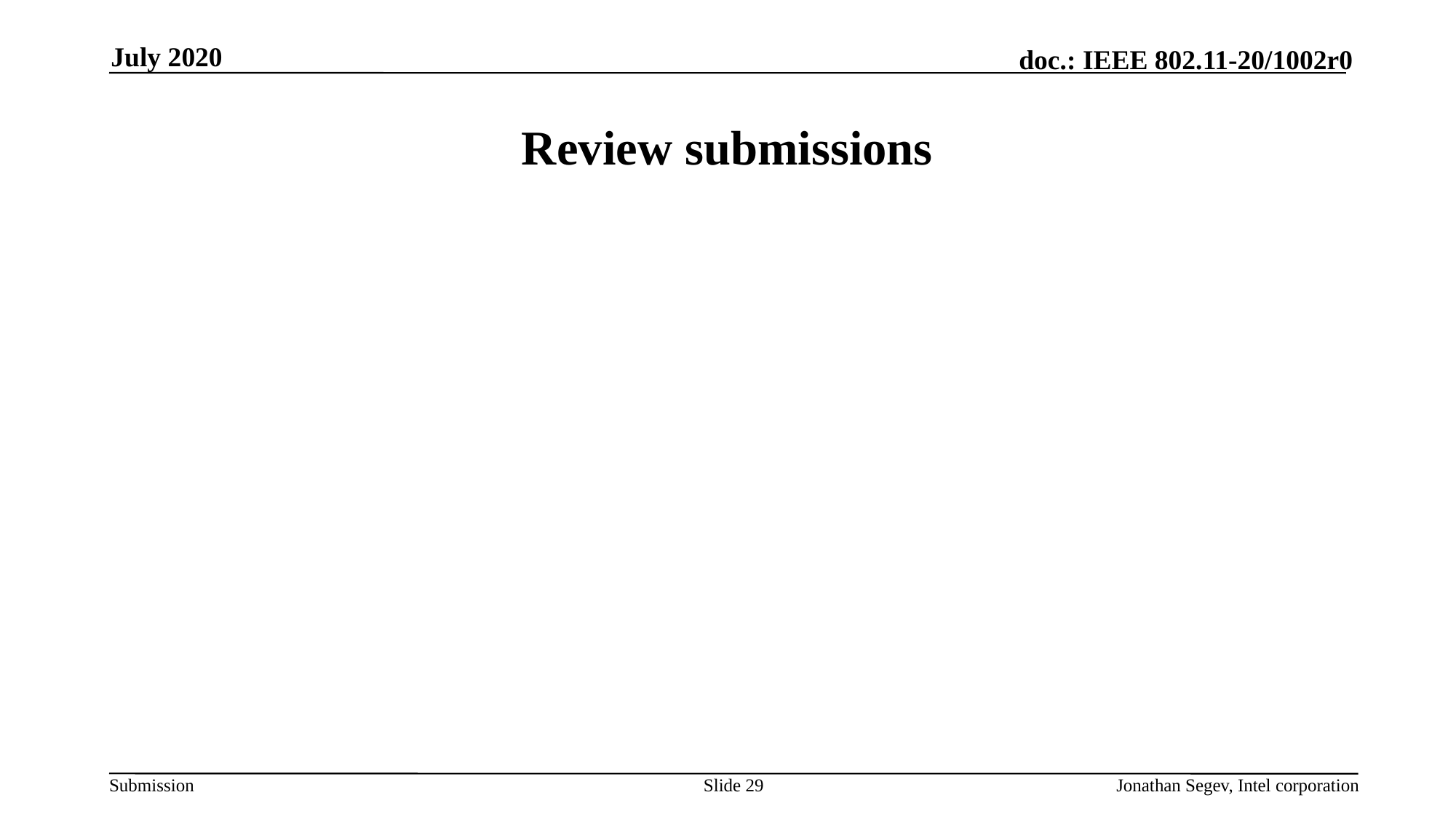

July 2020
# Review submissions

Slide 29
Jonathan Segev, Intel corporation